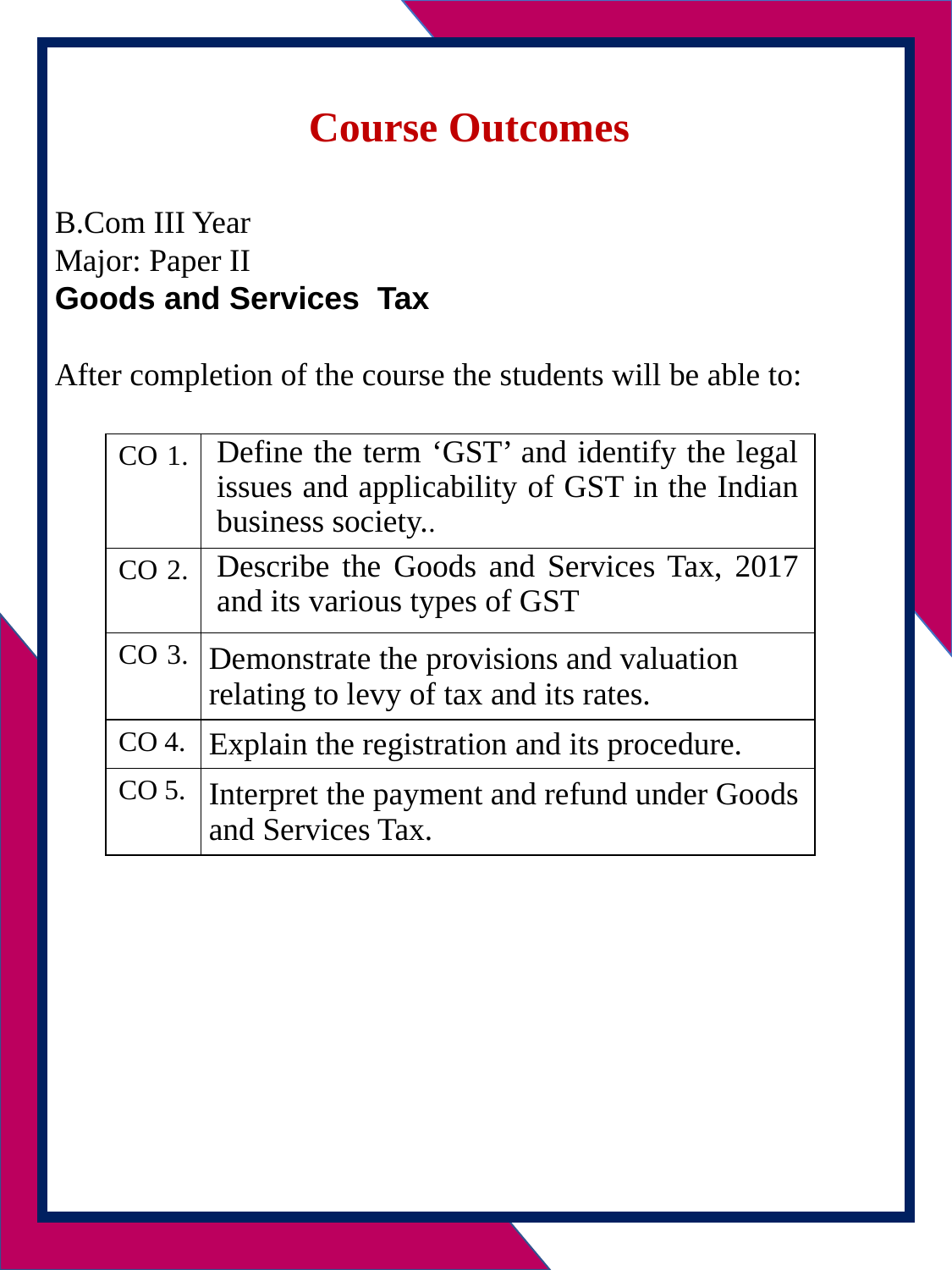

Course Outcomes

B.Com III Year
Major: Paper II
Goods and Services  Tax

After completion of the course the students will be able to:

| CO 1. | Define the term ‘GST’ and identify the legal issues and applicability of GST in the Indian business society.. |
| --- | --- |
| CO 2. | Describe the Goods and Services Tax, 2017 and its various types of GST |
| CO 3. | Demonstrate the provisions and valuation relating to levy of tax and its rates. |
| CO 4. | Explain the registration and its procedure. |
| CO 5. | Interpret the payment and refund under Goods and Services Tax. |